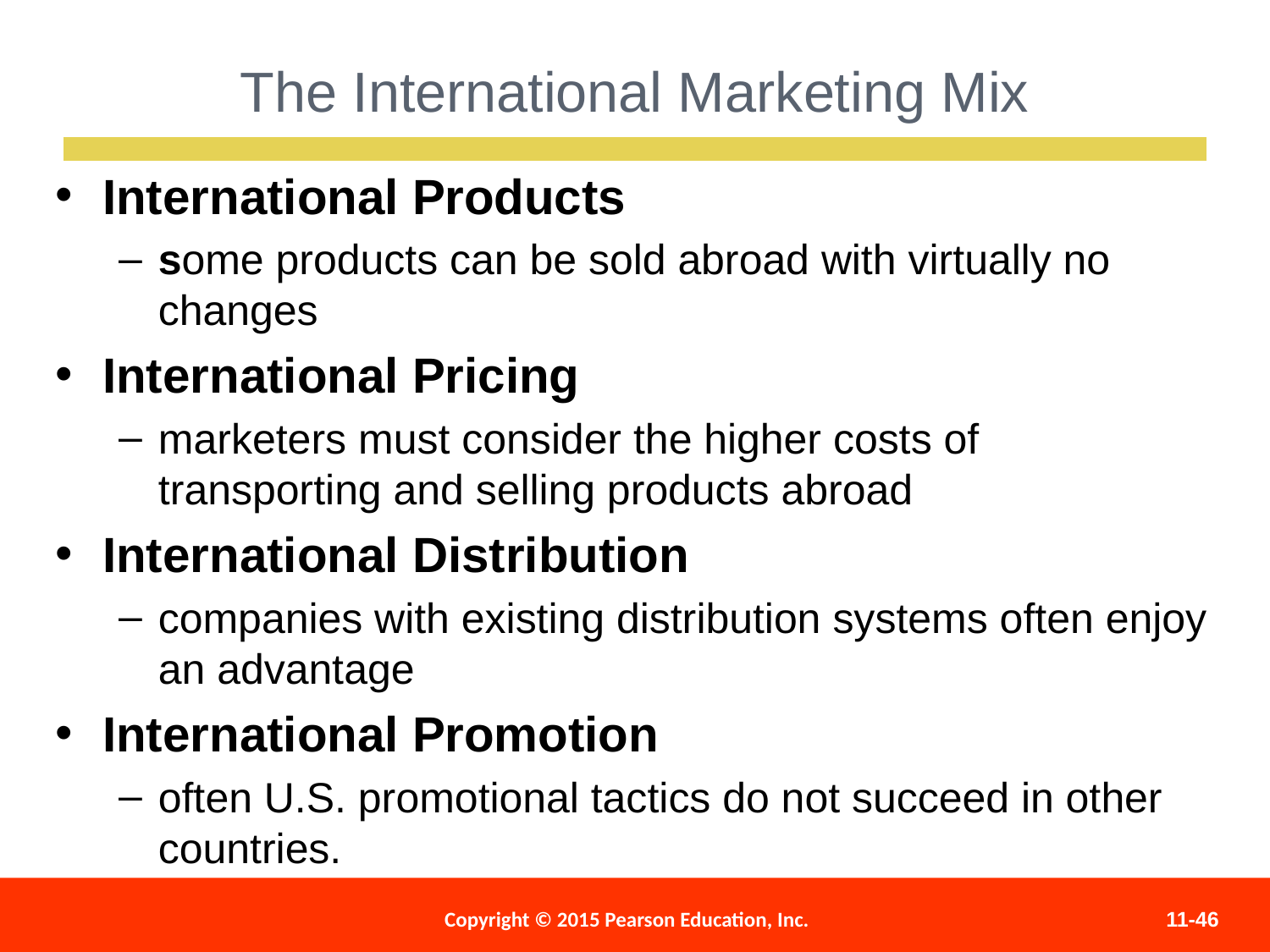

The International Marketing Mix
International Products
some products can be sold abroad with virtually no changes
International Pricing
marketers must consider the higher costs of transporting and selling products abroad
International Distribution
companies with existing distribution systems often enjoy an advantage
International Promotion
often U.S. promotional tactics do not succeed in other countries.